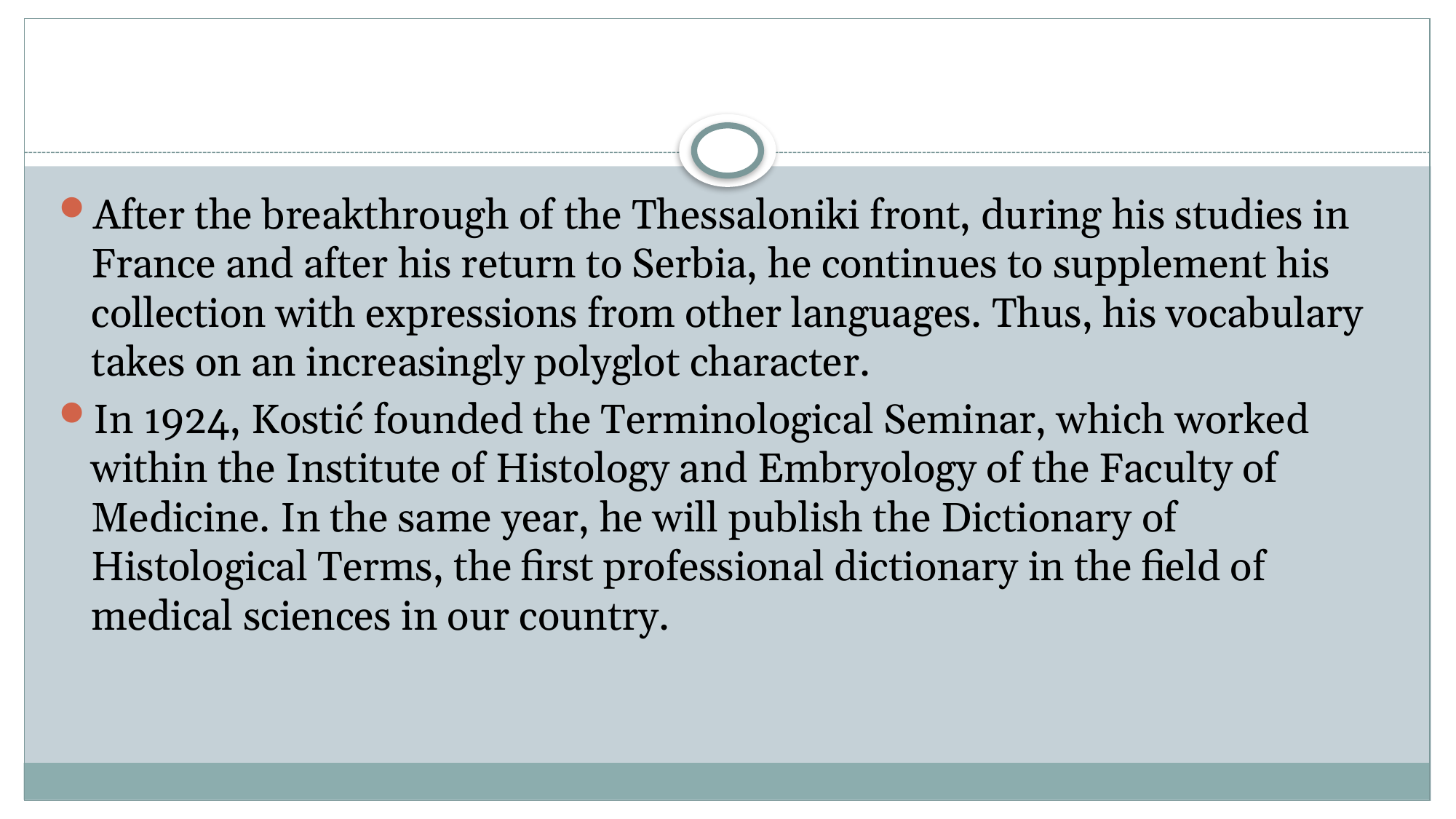

#
After the breakthrough of the Thessaloniki front, during his studies in France and after his return to Serbia, he continues to supplement his collection with expressions from other languages. Thus, his vocabulary takes on an increasingly polyglot character.
In 1924, Kostić founded the Terminological Seminar, which worked within the Institute of Histology and Embryology of the Faculty of Medicine. In the same year, he will publish the Dictionary of Histological Terms, the first professional dictionary in the field of medical sciences in our country.